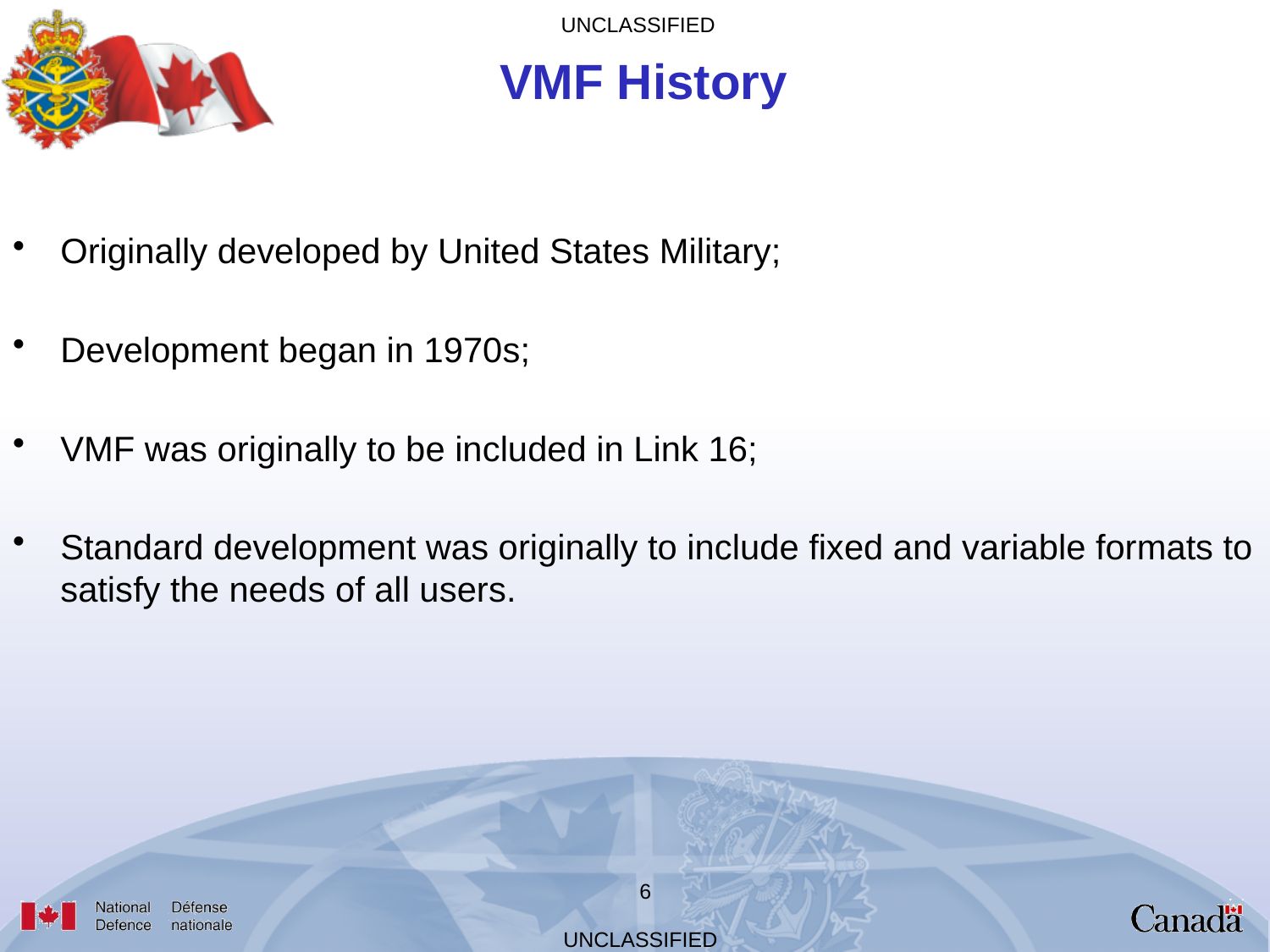

# VMF History
Originally developed by United States Military;

Development began in 1970s;

VMF was originally to be included in Link 16;

Standard development was originally to include fixed and variable formats to satisfy the needs of all users.